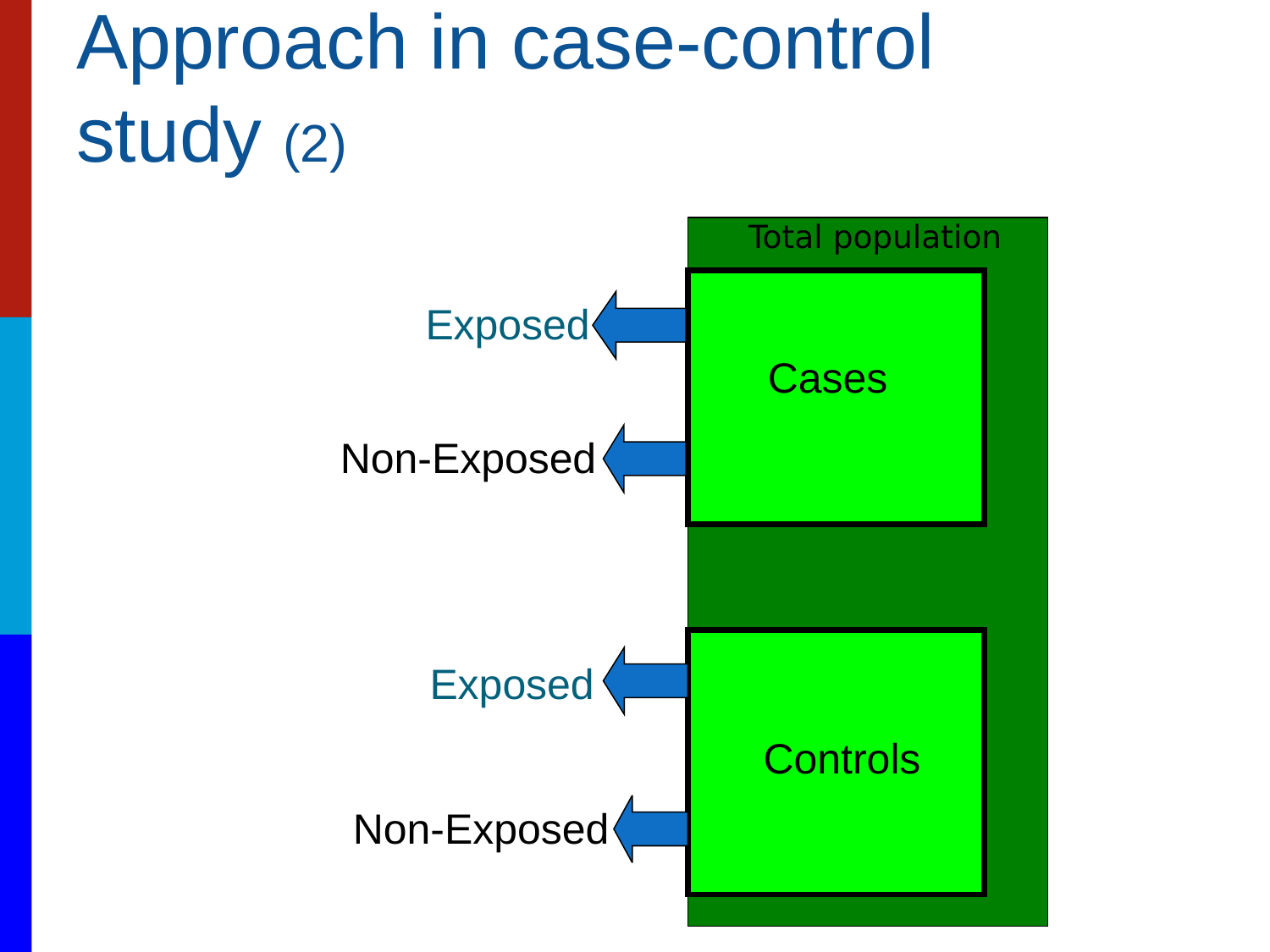

# Approach in case-control study (2)
Total population

Exposed

 Cases
Non-Exposed

Exposed
 Controls
Non-Exposed